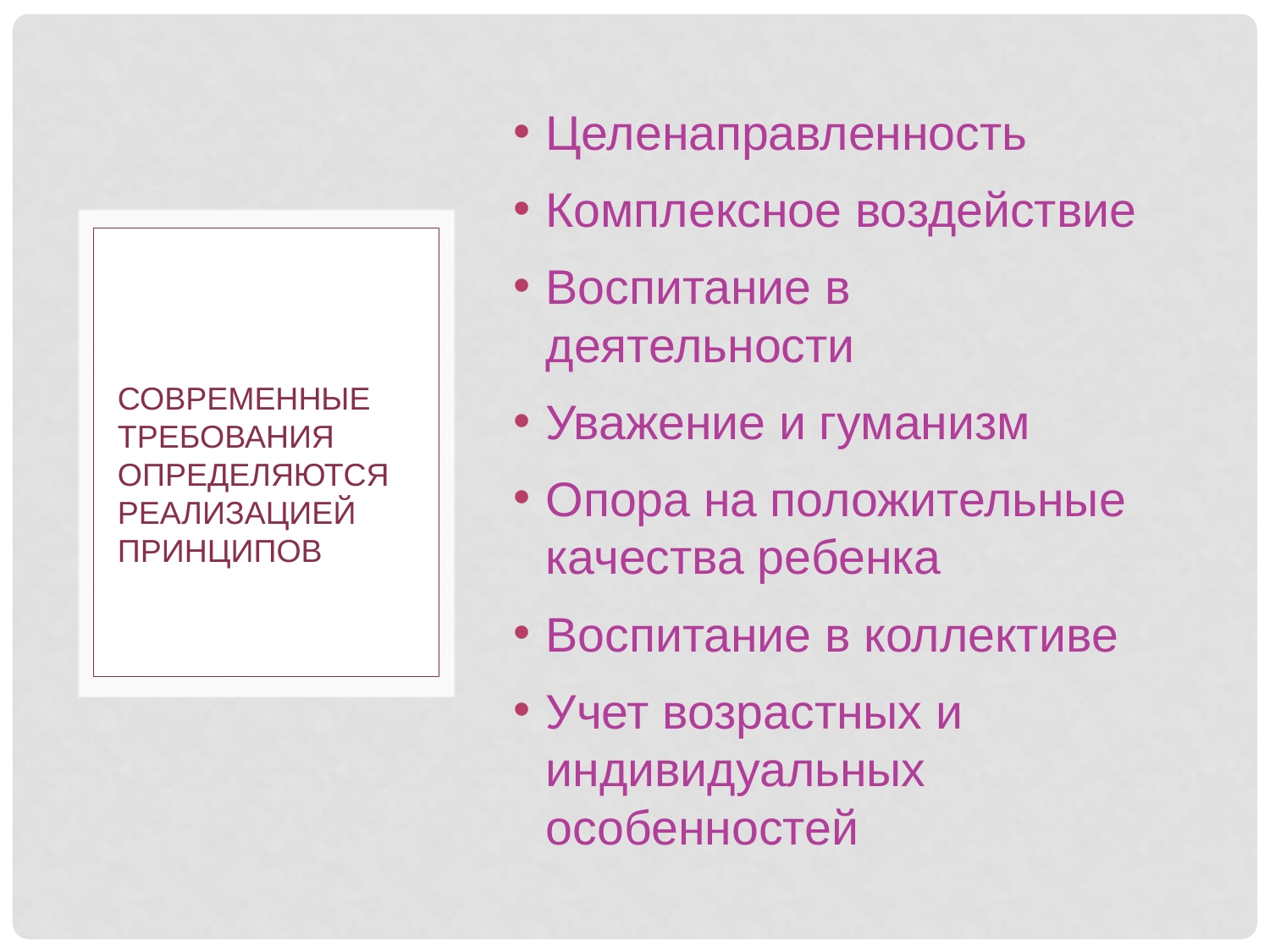

Целенаправленность
Комплексное воздействие
Воспитание в деятельности
Уважение и гуманизм
Опора на положительные качества ребенка
Воспитание в коллективе
Учет возрастных и индивидуальных особенностей
# Современные требования определяются реализацией принципов